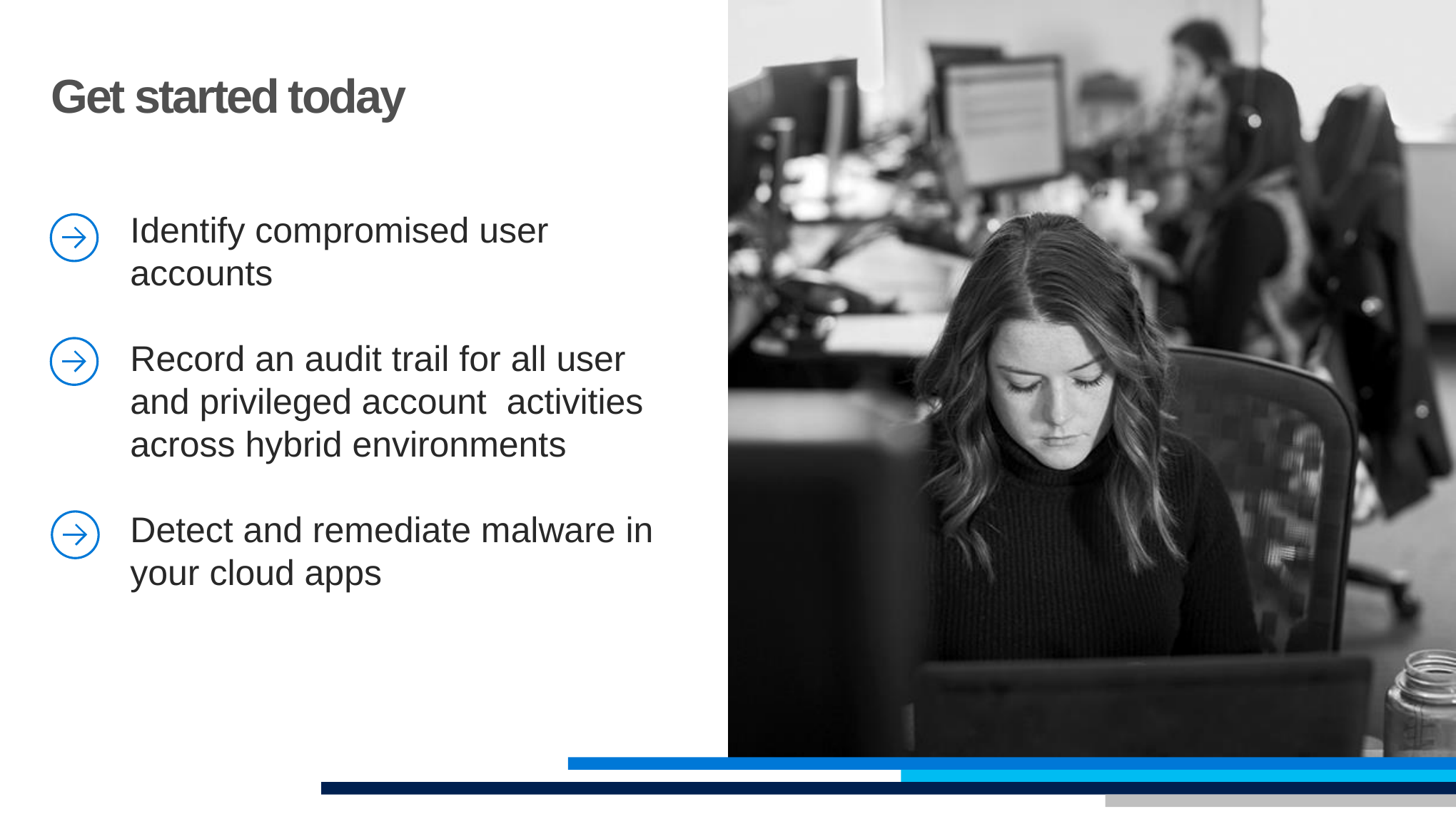

# Get started today
Identify compromised user accounts

Record an audit trail for all user and privileged account  activities across hybrid environments

Detect and remediate malware in your cloud apps